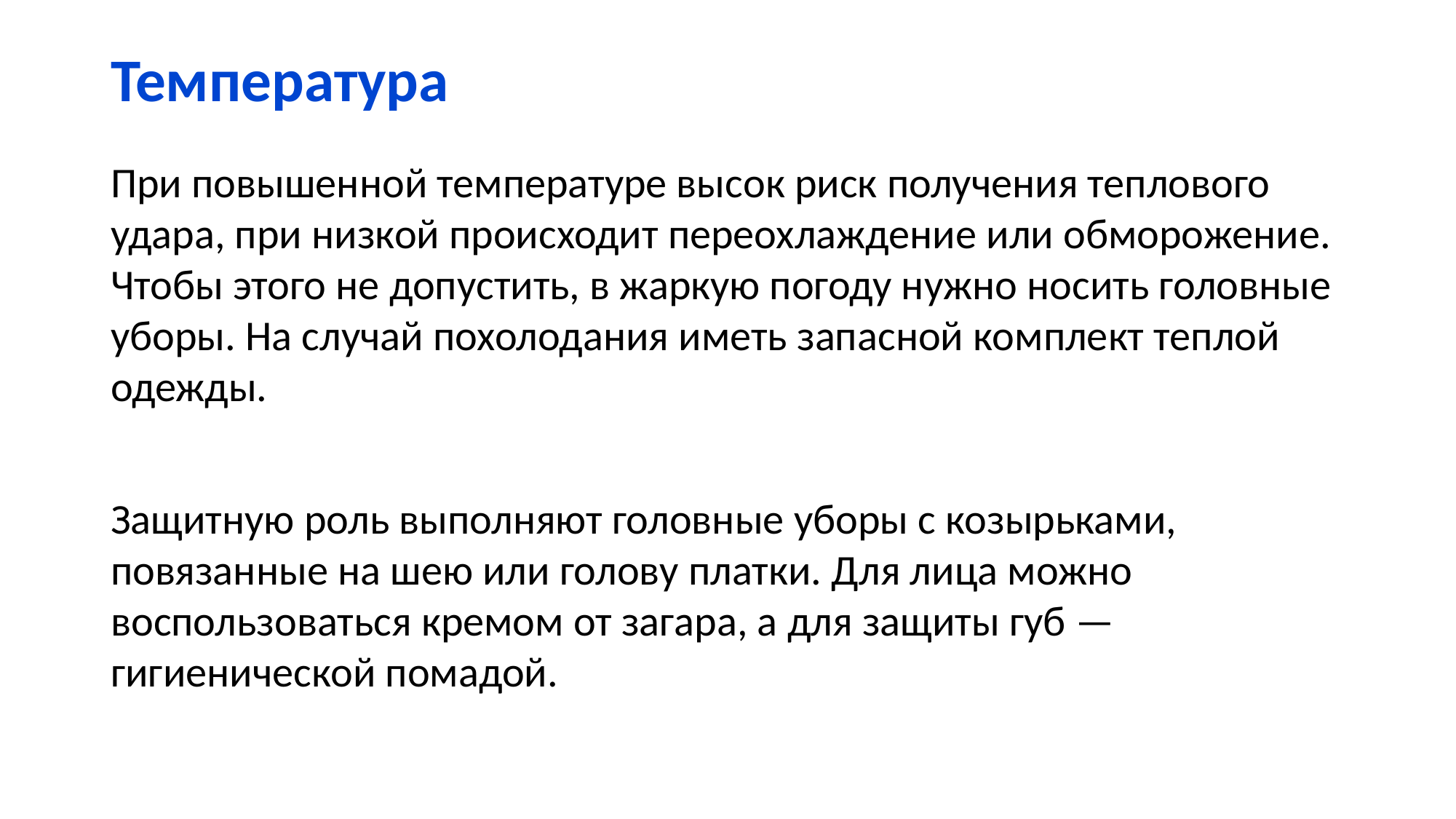

# Температура
При повышенной температуре высок риск получения теплового удара, при низкой происходит переохлаждение или обморожение. Чтобы этого не допустить, в жаркую погоду нужно носить головные уборы. На случай похолодания иметь запасной комплект теплой одежды.

Защитную роль выполняют головные уборы с козырьками, повязанные на шею или голову платки. Для лица можно воспользоваться кремом от загара, а для защиты губ — гигиенической помадой.